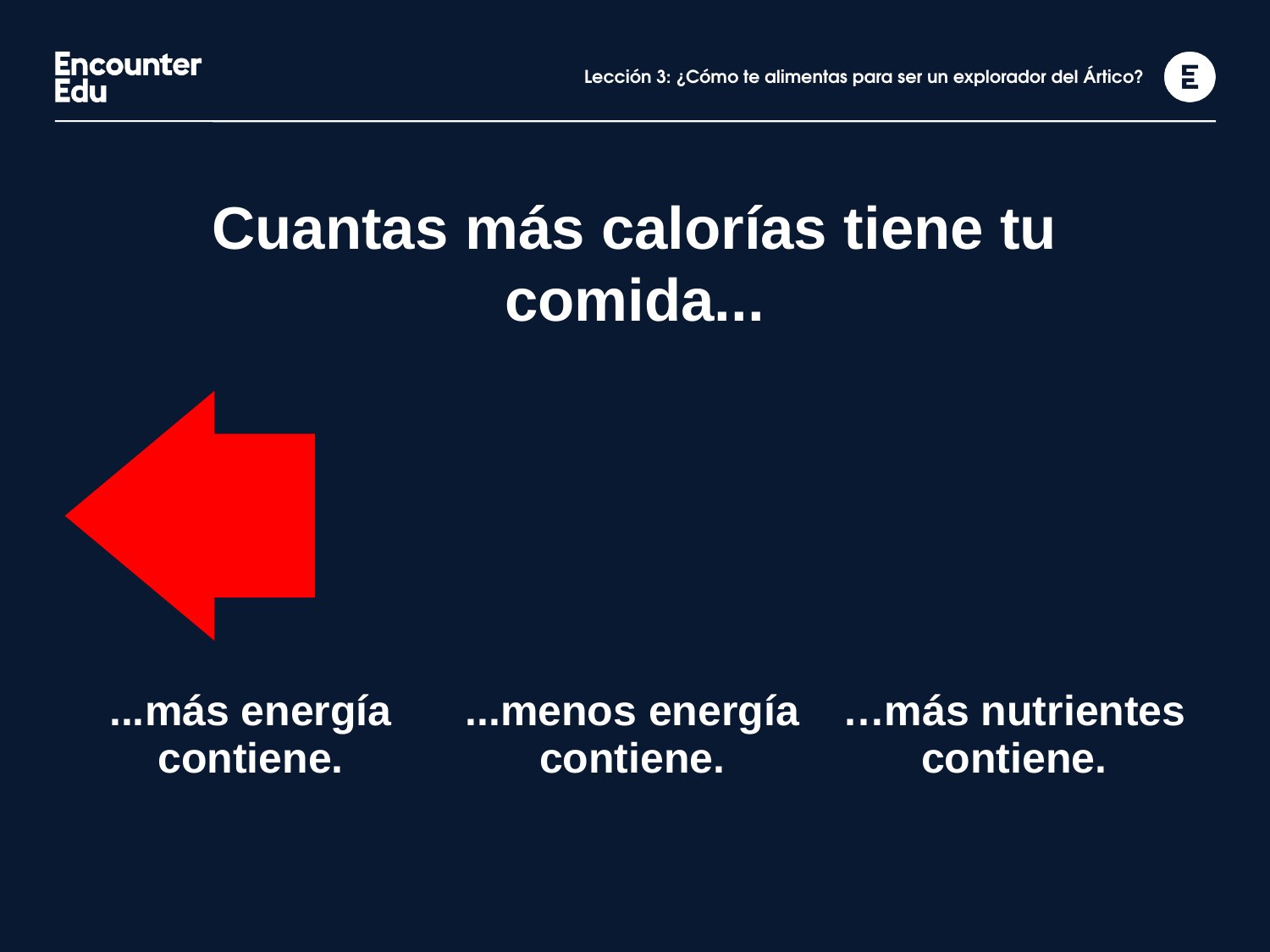

# Lección 3: ¿Cómo te alimentas para ser un explorador del Ártico?
Cuantas más calorías tiene tu comida...

| ...más energía contiene. | ...menos energía contiene. | …más nutrientes contiene. |
| --- | --- | --- |